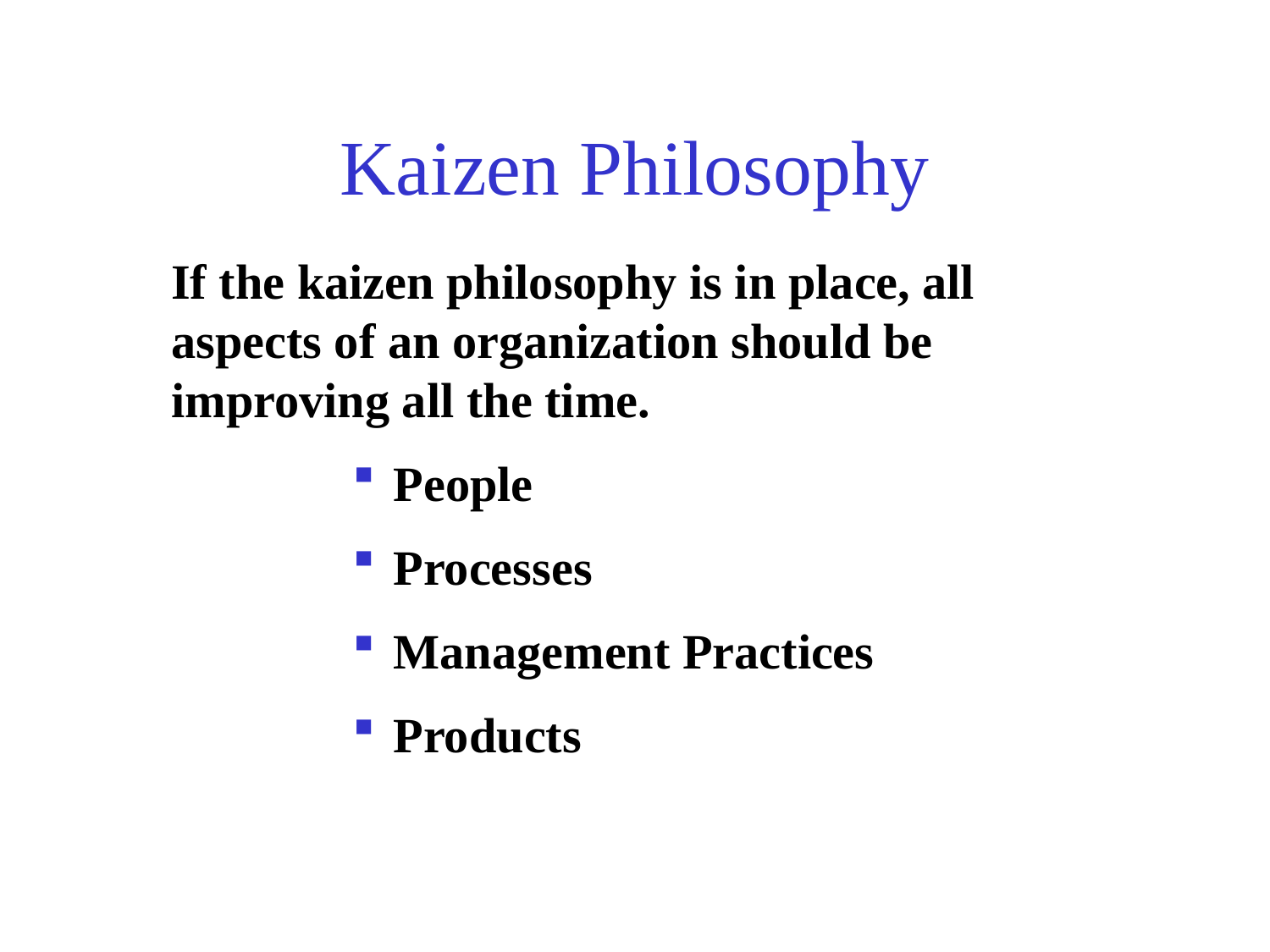

# Kaizen Philosophy
If the kaizen philosophy is in place, all aspects of an organization should be improving all the time.
People
Processes
Management Practices
Products